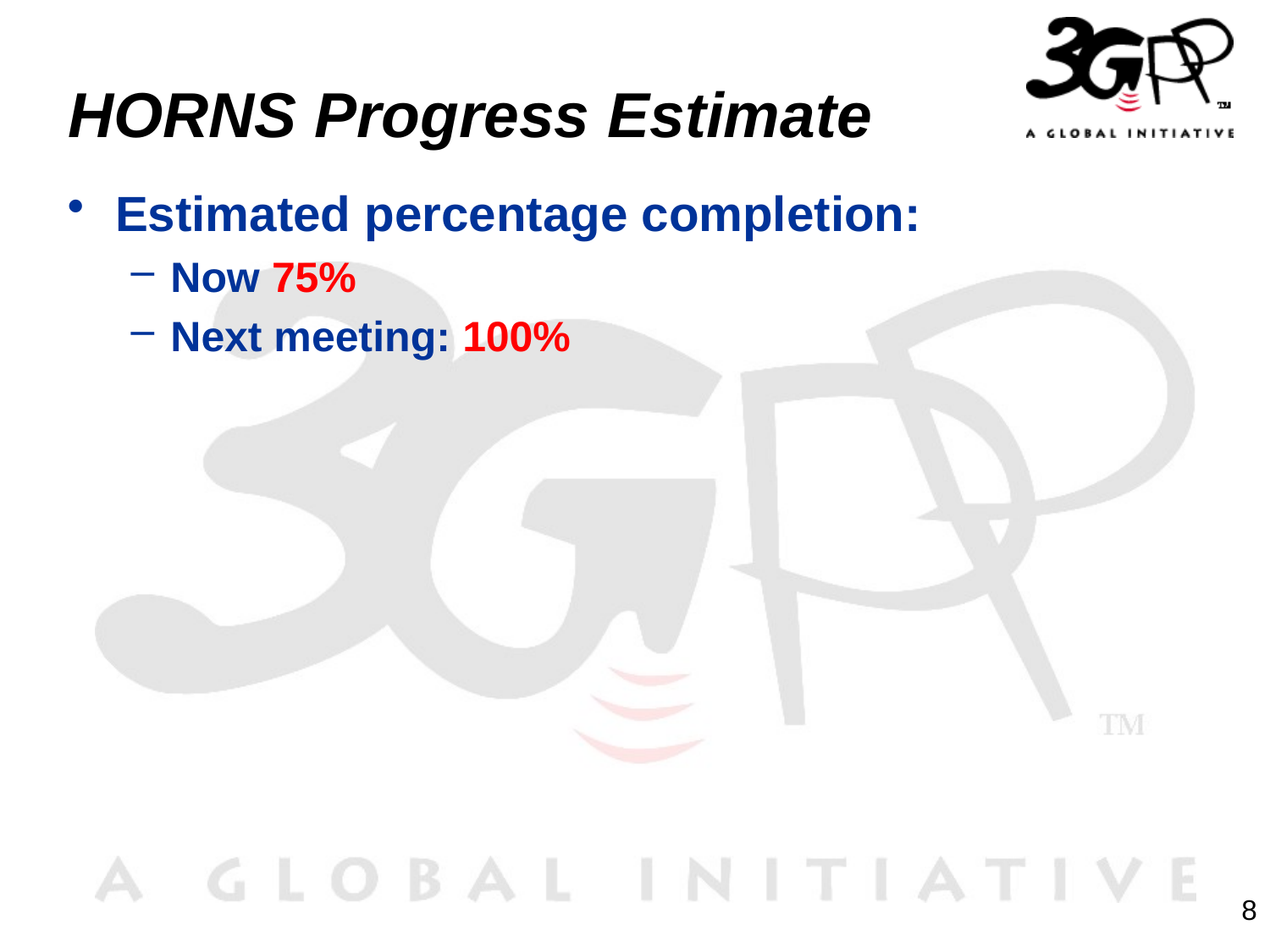

# HORNS Progress Estimate
Estimated percentage completion:
Now 75%
Next meeting: 100%
8